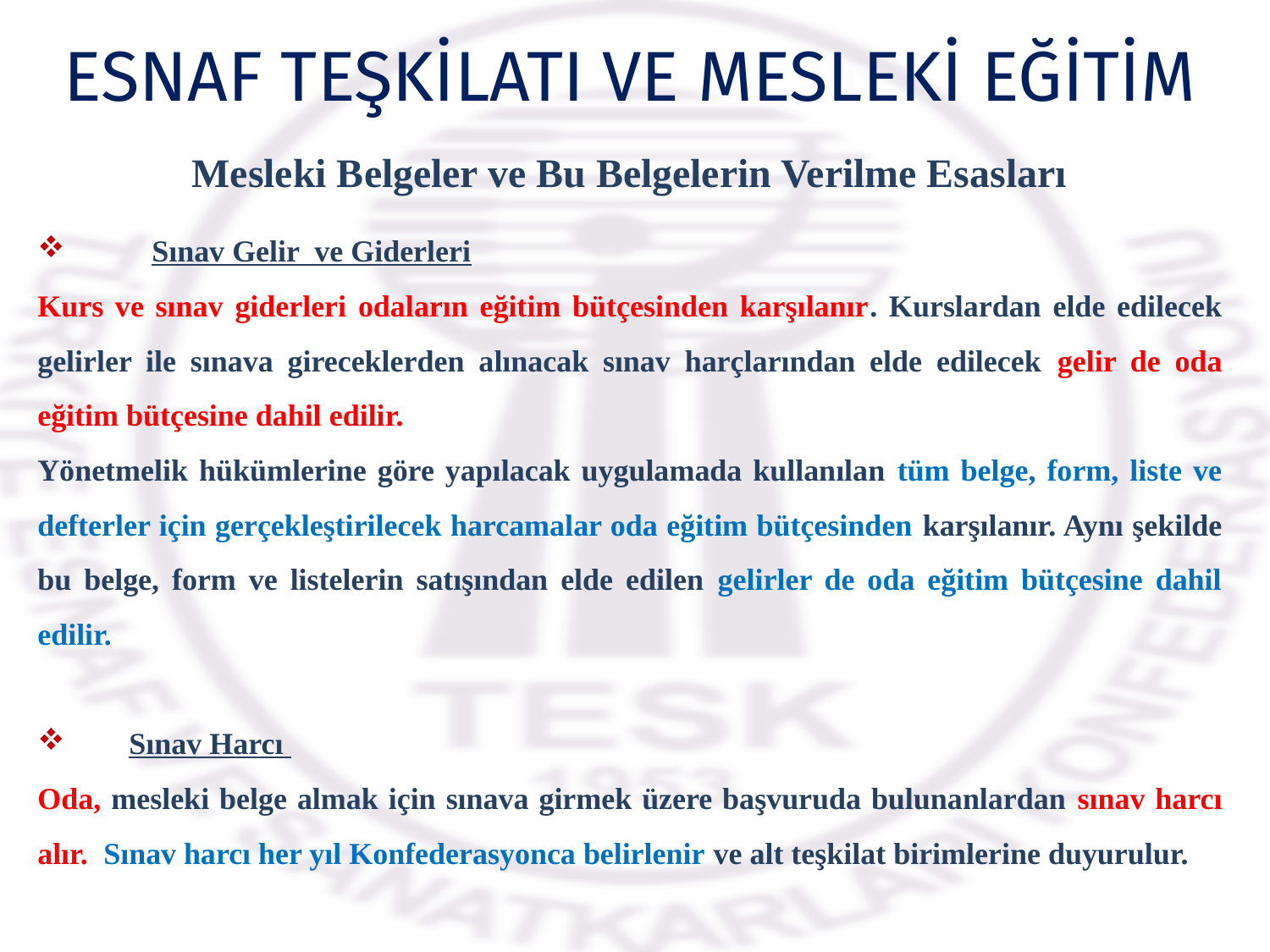

ESNAF TEŞKİLATI VE MESLEKİ EĞİTİM
Mesleki Belgeler ve Bu Belgelerin Verilme Esasları

Sınav Gelir  ve Giderleri
Kurs ve sınav giderleri odaların eğitim bütçesinden karşılanır. Kurslardan elde edilecek gelirler ile sınava gireceklerden alınacak sınav harçlarından elde edilecek gelir de oda eğitim bütçesine dahil edilir.
Yönetmelik hükümlerine göre yapılacak uygulamada kullanılan tüm belge, form, liste ve defterler için gerçekleştirilecek harcamalar oda eğitim bütçesinden karşılanır. Aynı şekilde bu belge, form ve listelerin satışından elde edilen gelirler de oda eğitim bütçesine dahil edilir.

Sınav Harcı
Oda, mesleki belge almak için sınava girmek üzere başvuruda bulunanlardan sınav harcı alır.  Sınav harcı her yıl Konfederasyonca belirlenir ve alt teşkilat birimlerine duyurulur.